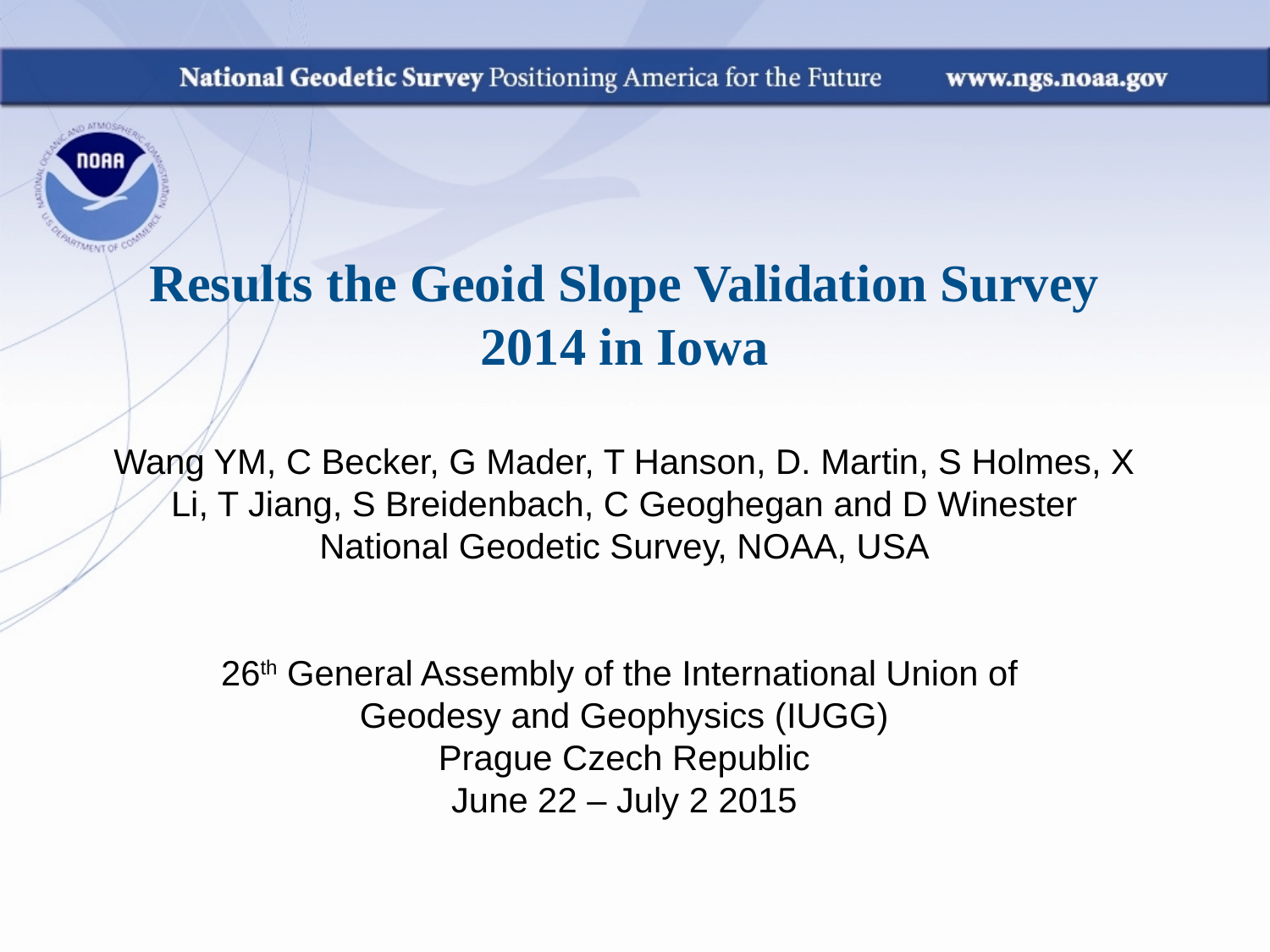

# Results the Geoid Slope Validation Survey 2014 in Iowa Wang YM, C Becker, G Mader, T Hanson, D. Martin, S Holmes, X Li, T Jiang, S Breidenbach, C Geoghegan and D Winester National Geodetic Survey, NOAA, USA 26th General Assembly of the International Union of Geodesy and Geophysics (IUGG) Prague Czech Republic June 22 – July 2 2015